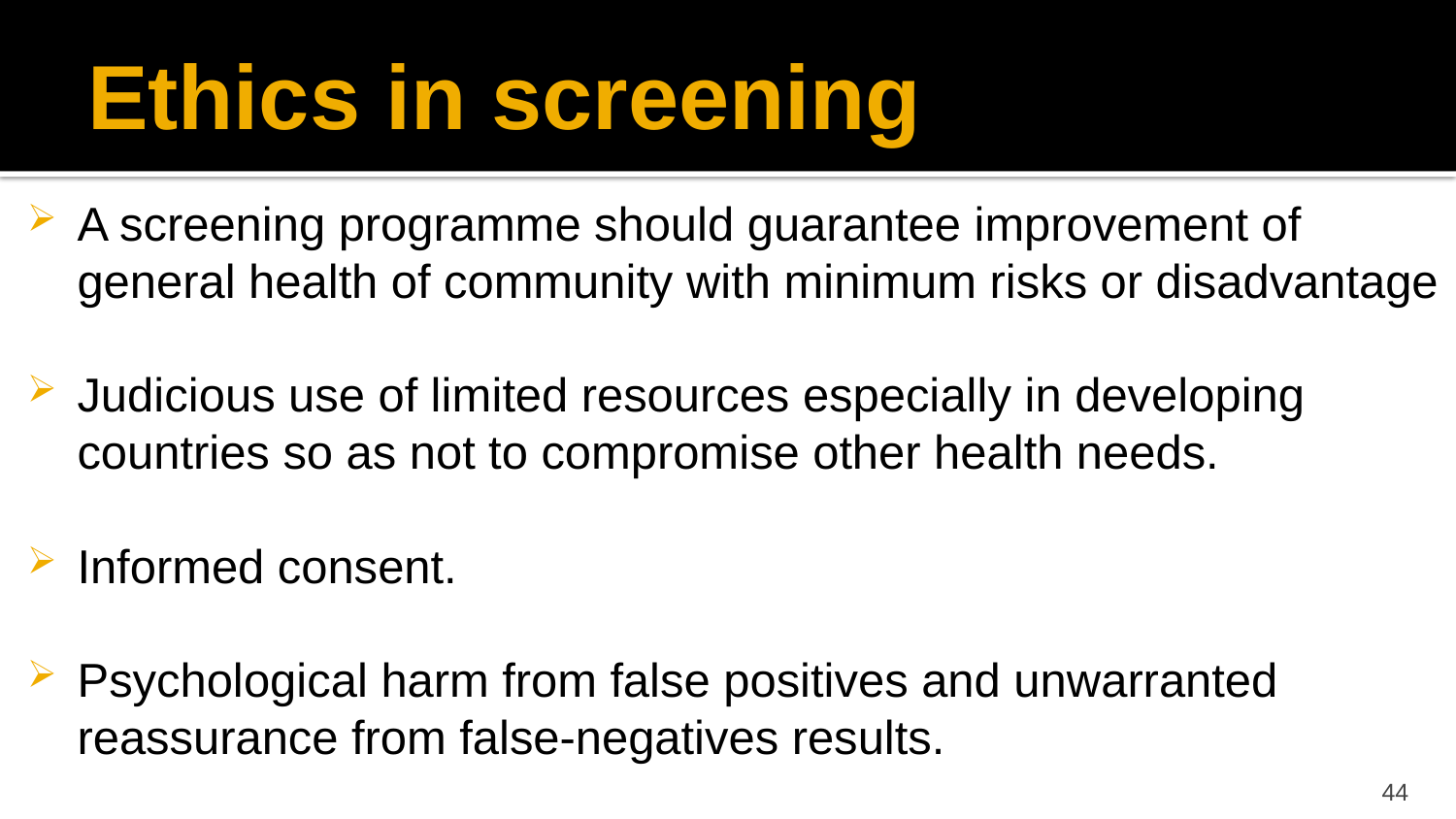

# Ethics in screening
A screening programme should guarantee improvement of general health of community with minimum risks or disadvantage

Judicious use of limited resources especially in developing countries so as not to compromise other health needs.

Informed consent.

Psychological harm from false positives and unwarranted reassurance from false-negatives results.

44